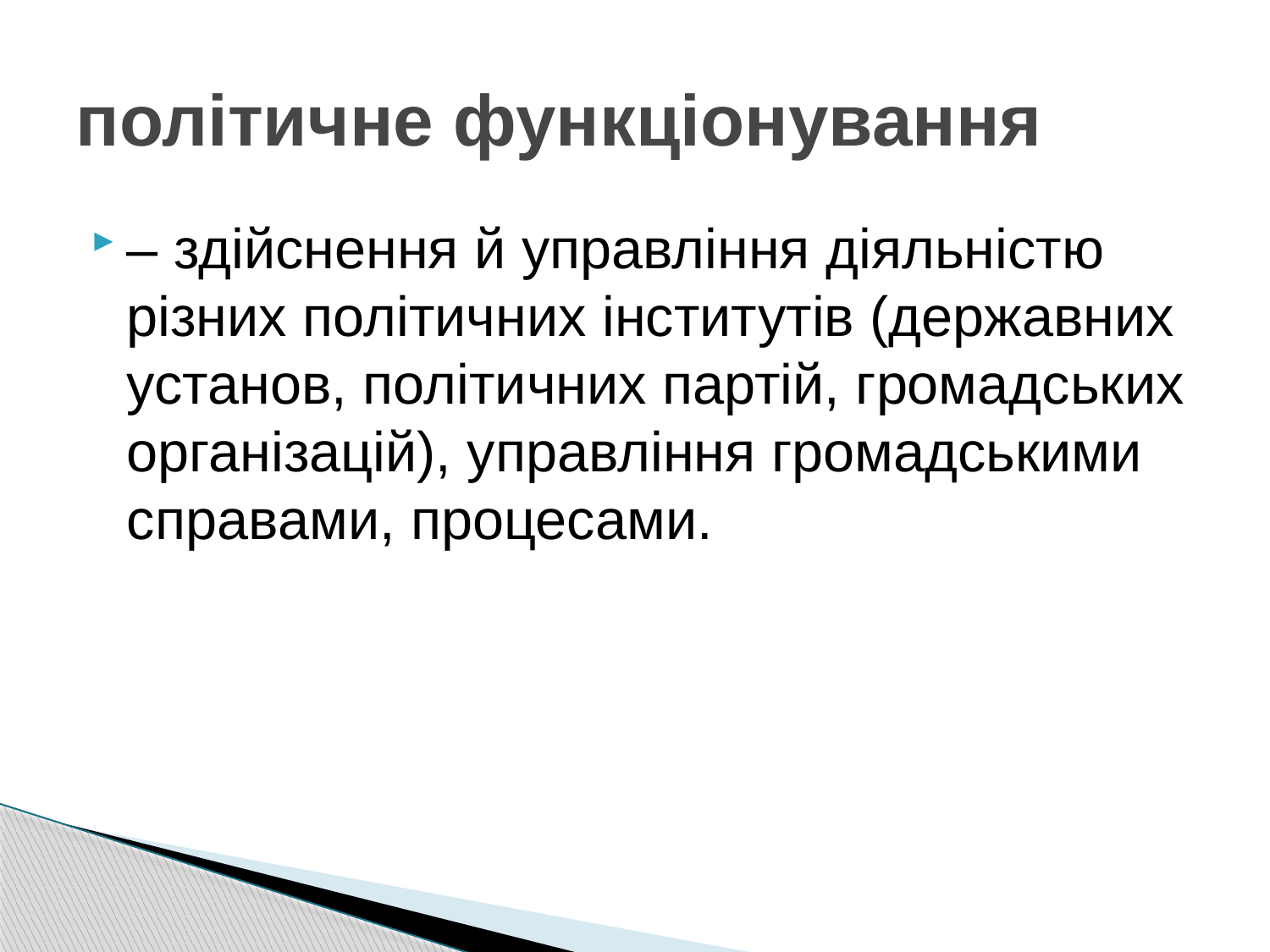

# політичне функціонування
– здійснення й управління діяльністю різних політичних інститутів (державних установ, політичних партій, громадських організацій), управління громадськими справами, процесами.